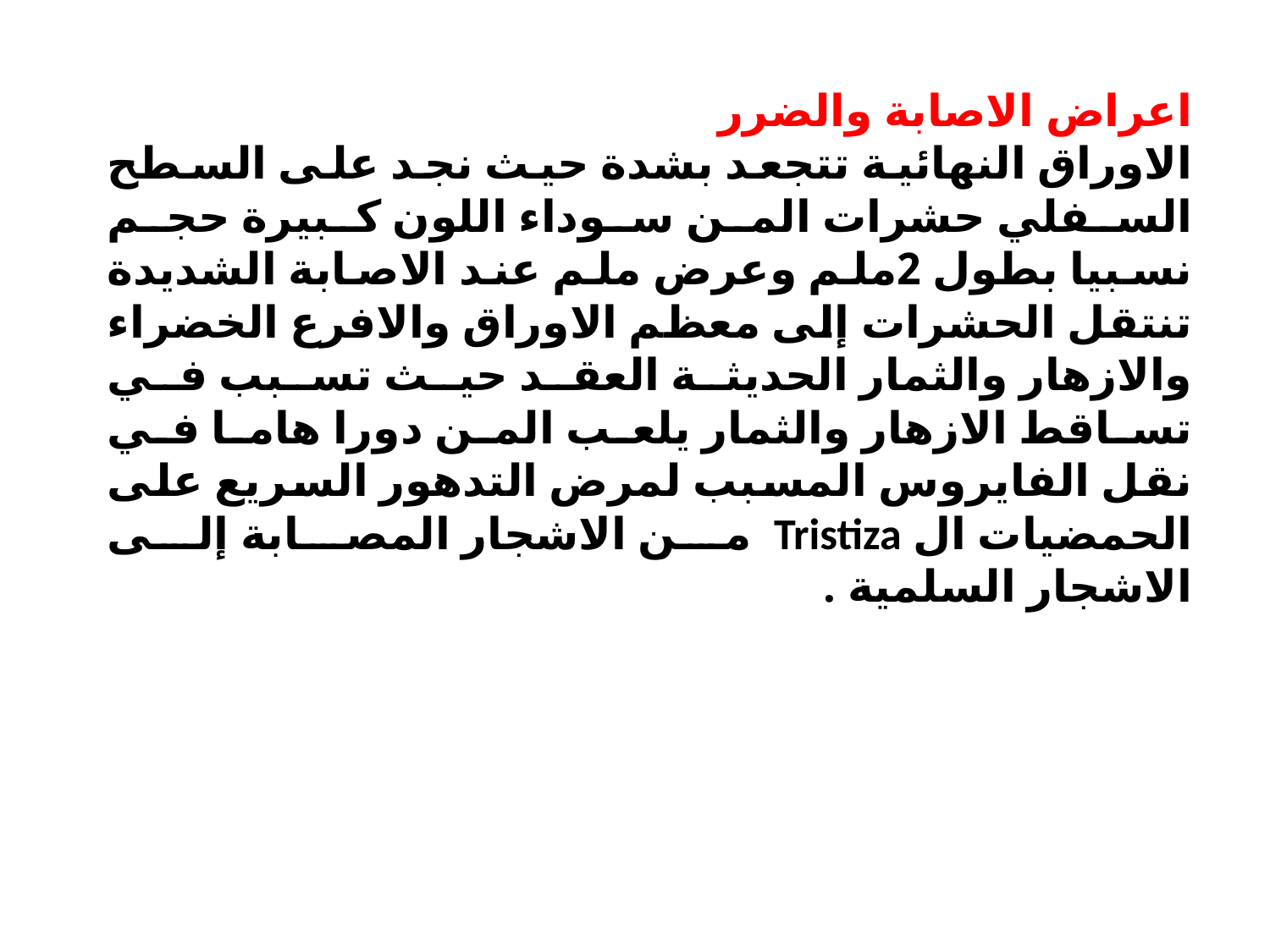

اعراض الاصابة والضرر
الاوراق النهائية تتجعد بشدة حيث نجد على السطح السفلي حشرات المن سوداء اللون كبيرة حجم نسبيا بطول 2ملم وعرض ملم عند الاصابة الشديدة تنتقل الحشرات إلى معظم الاوراق والافرع الخضراء والازهار والثمار الحديثة العقد حيث تسبب في تساقط الازهار والثمار يلعب المن دورا هاما في نقل الفايروس المسبب لمرض التدهور السريع على الحمضيات ال Tristiza  من الاشجار المصابة إلى الاشجار السلمية .